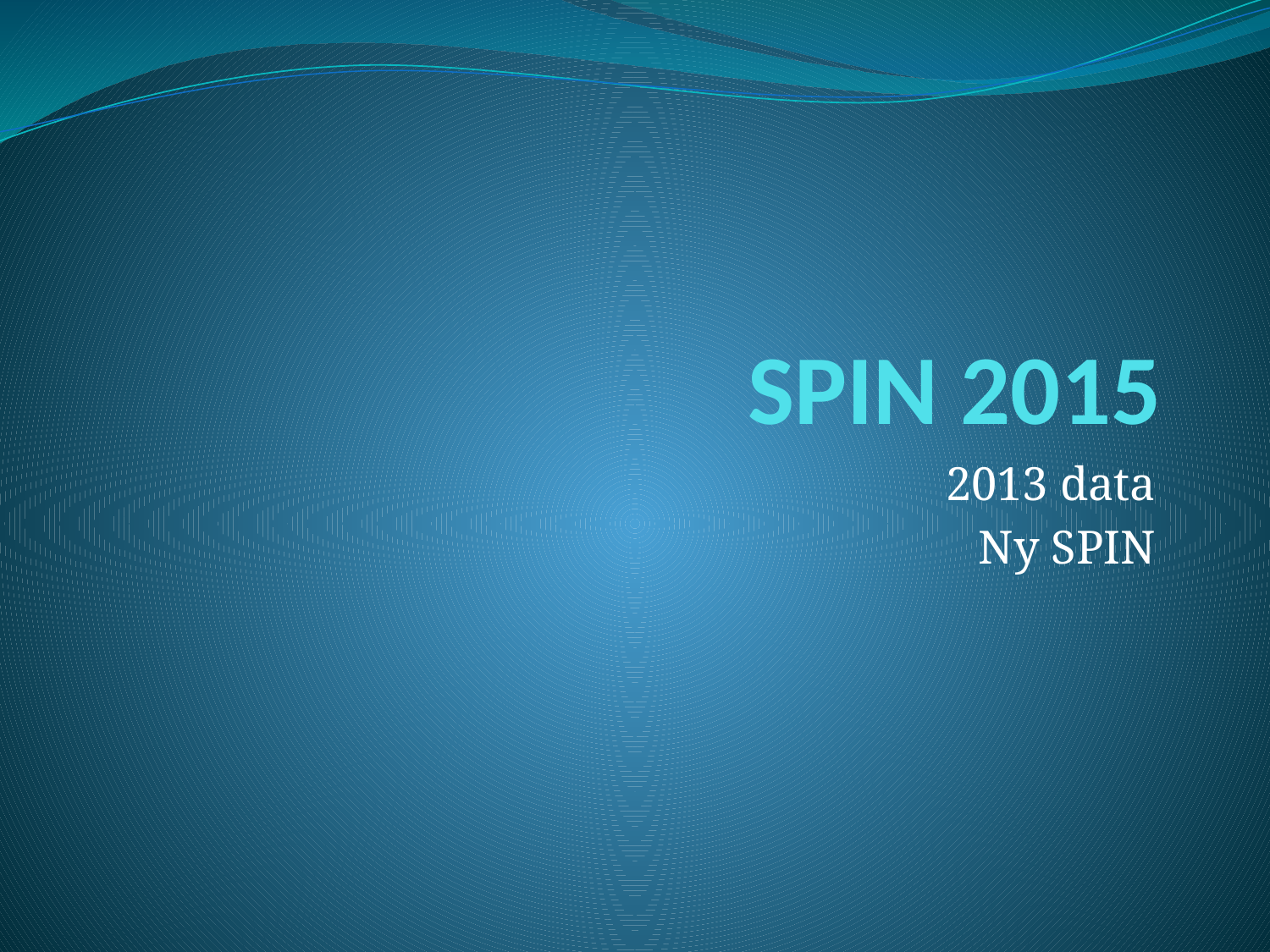

# SPIN 2015
2013 data
Ny SPIN